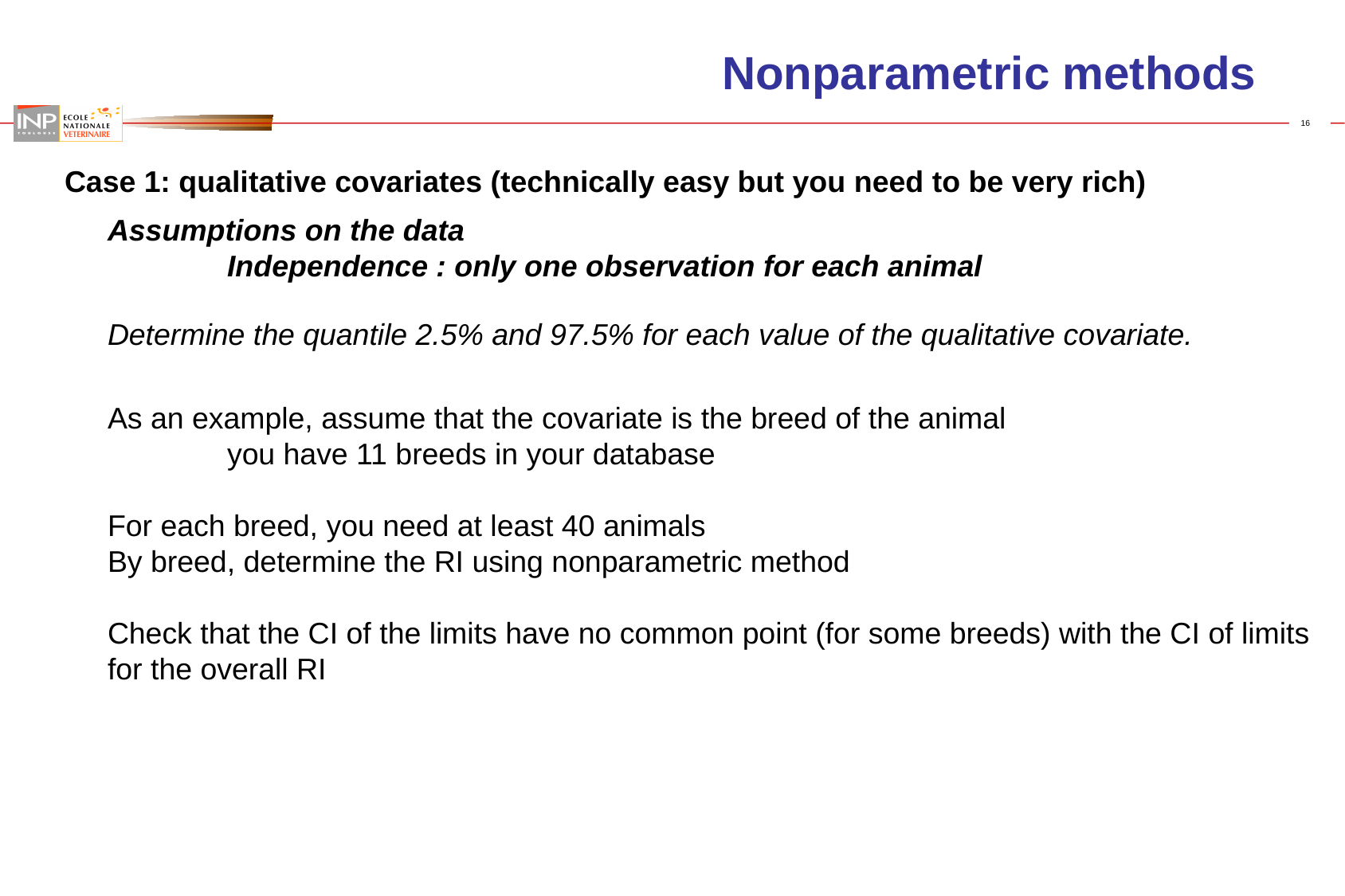

# Nonparametric methods
Case 1: qualitative covariates (technically easy but you need to be very rich)
Assumptions on the data
	Independence : only one observation for each animal
Determine the quantile 2.5% and 97.5% for each value of the qualitative covariate.
As an example, assume that the covariate is the breed of the animal
	you have 11 breeds in your database

For each breed, you need at least 40 animals
By breed, determine the RI using nonparametric method

Check that the CI of the limits have no common point (for some breeds) with the CI of limits for the overall RI